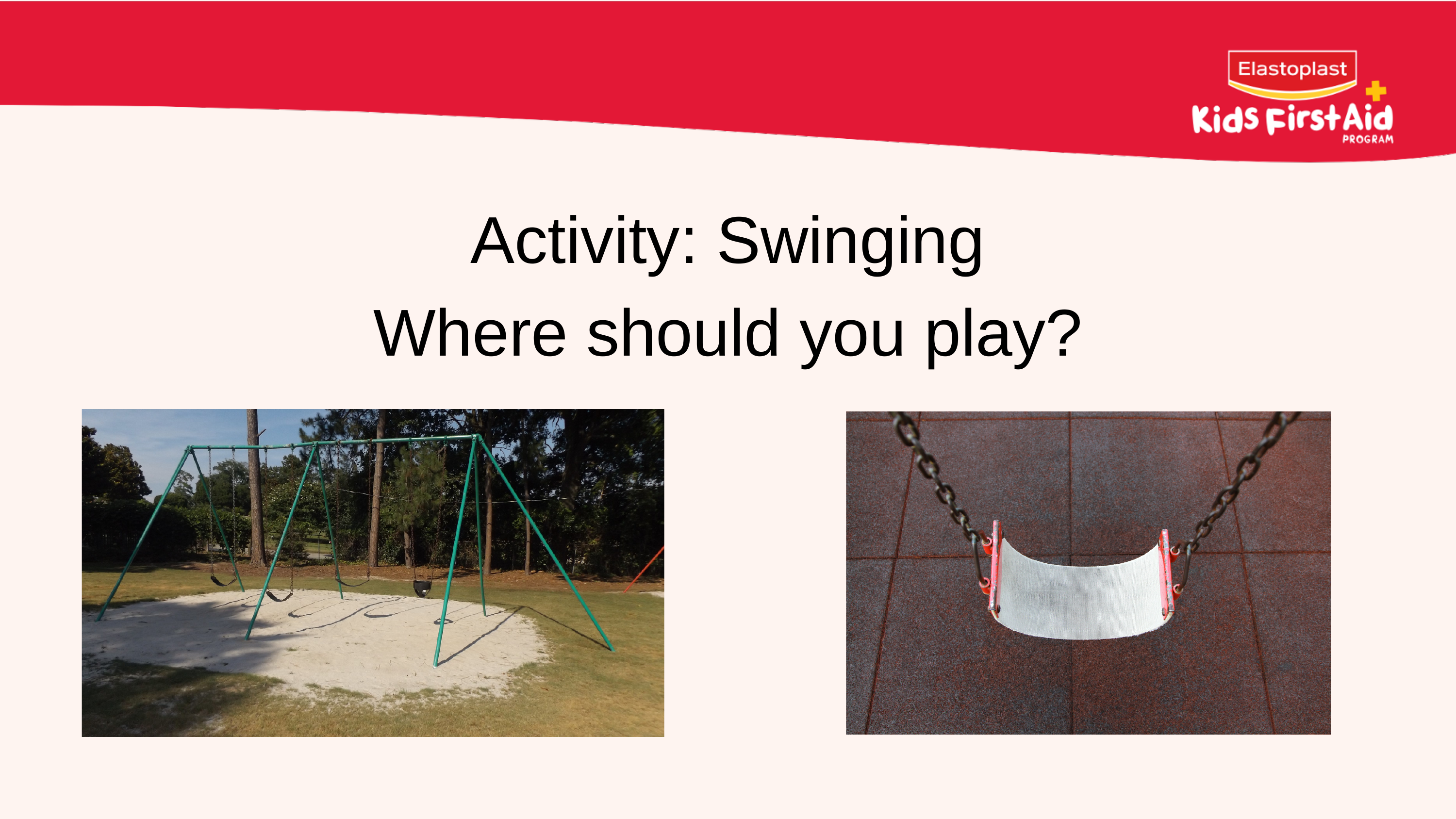

Activity: Swinging
Where should you play?

44